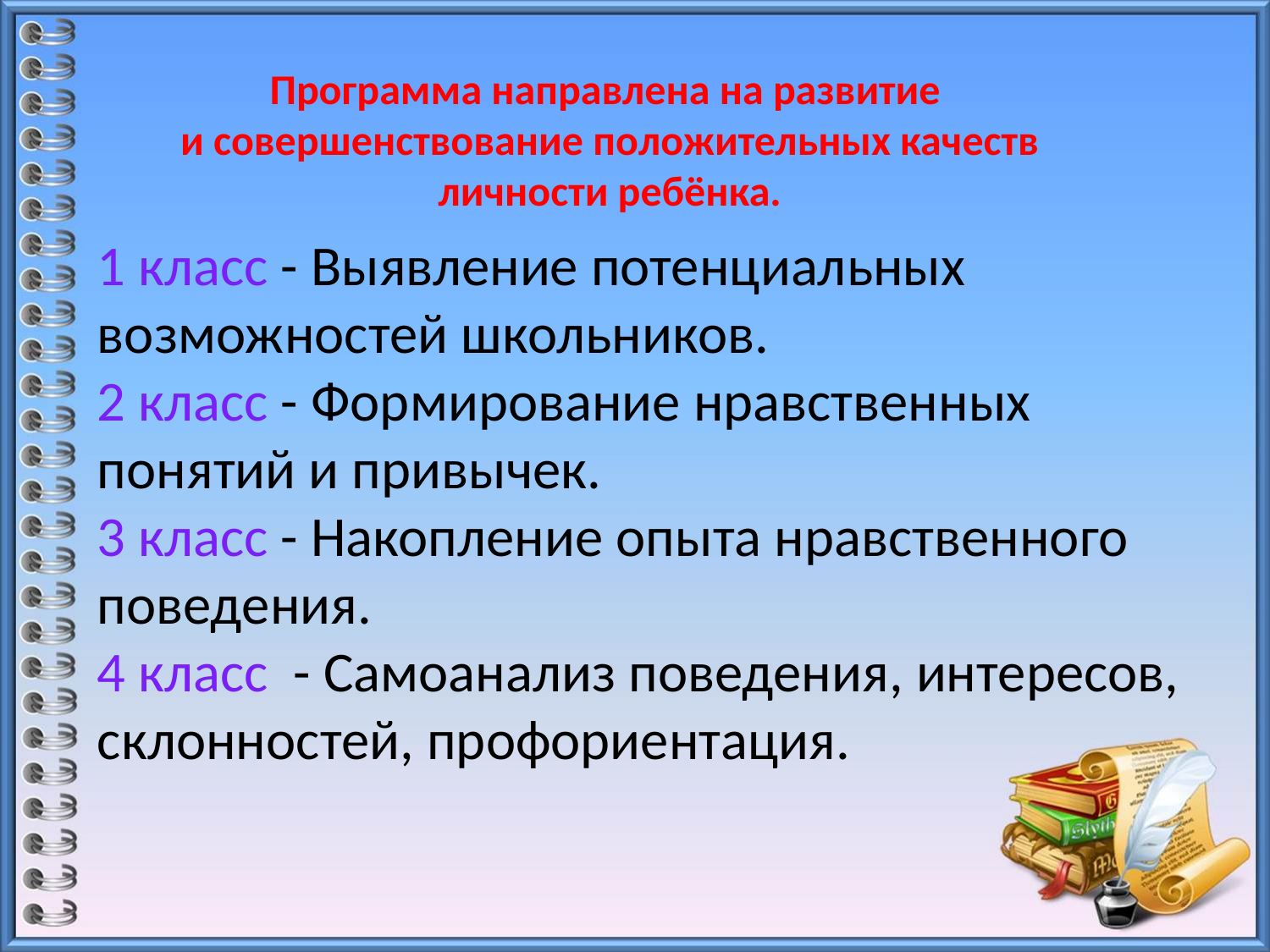

Программа направлена на развитие
и совершенствование положительных качеств личности ребёнка.
1 класс - Выявление потенциальных возможностей школьников.
2 класс - Формирование нравственных понятий и привычек.
3 класс - Накопление опыта нравственного поведения.
4 класс  - Самоанализ поведения, интересов, склонностей, профориентация.